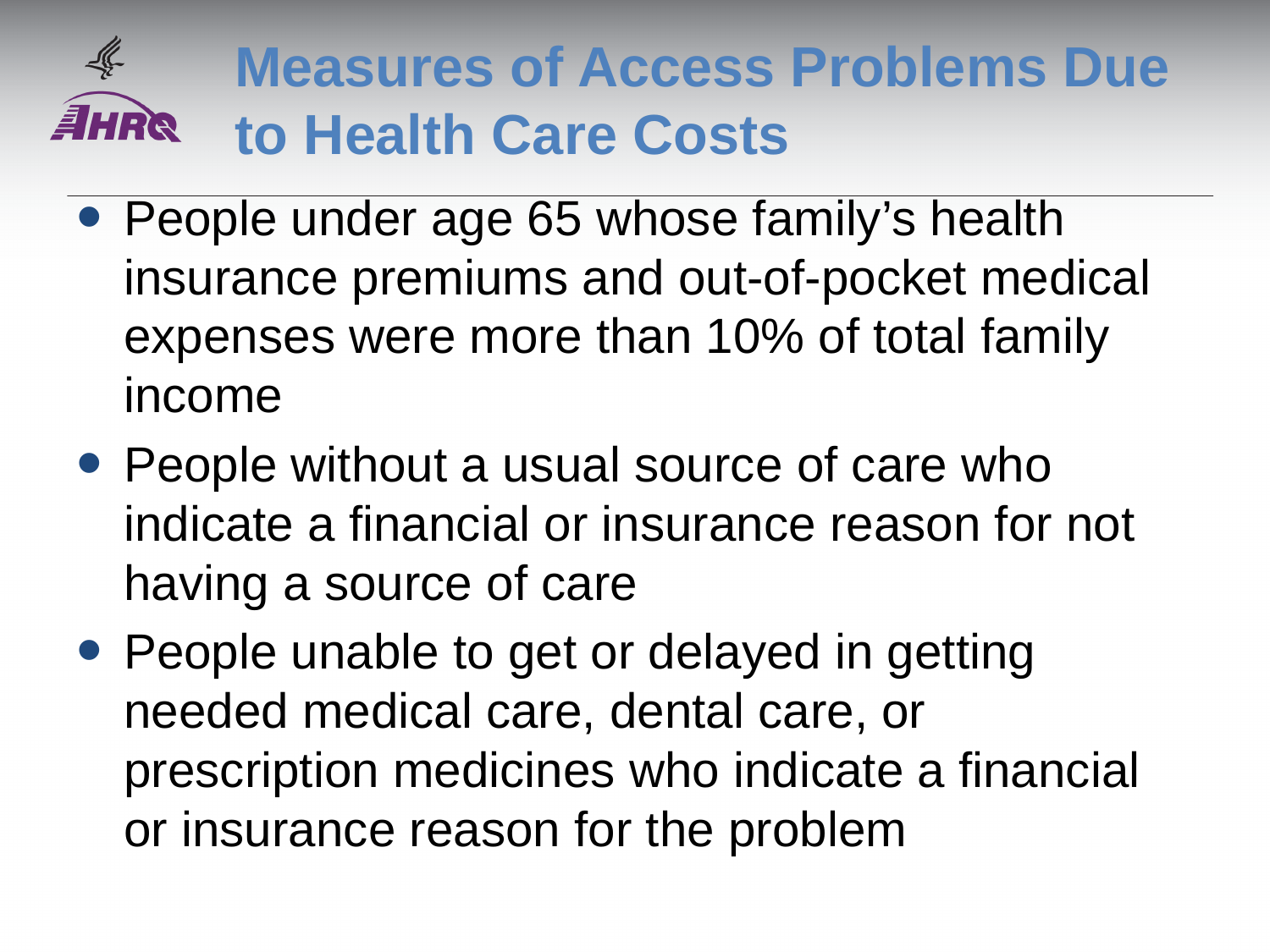

# Measures of Access Problems Due to Health Care Costs
People under age 65 whose family’s health insurance premiums and out-of-pocket medical expenses were more than 10% of total family income
People without a usual source of care who indicate a financial or insurance reason for not having a source of care
People unable to get or delayed in getting needed medical care, dental care, or prescription medicines who indicate a financial or insurance reason for the problem